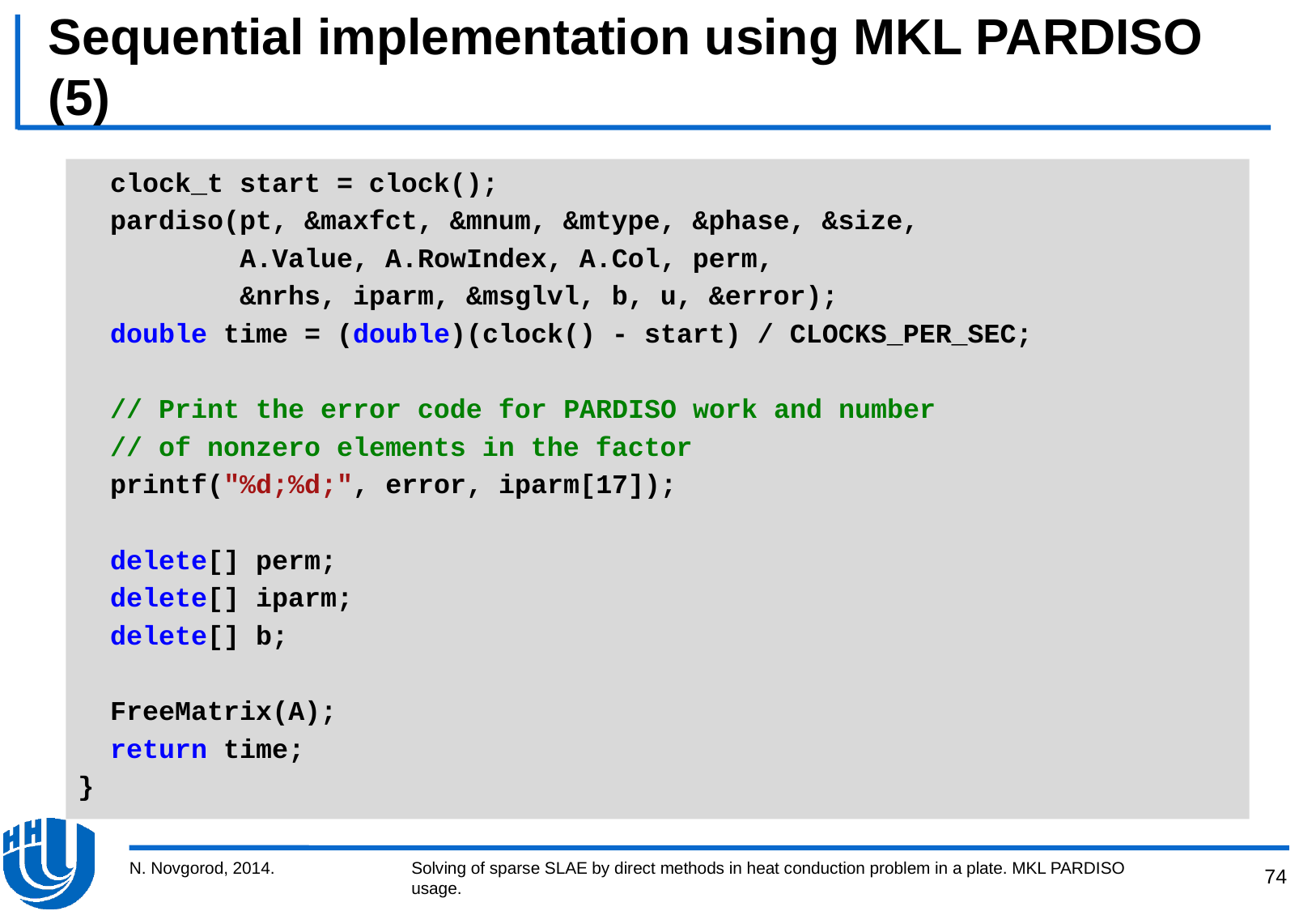

# Sequential implementation using MKL PARDISO (5)
  clock_t start = clock();
  pardiso(pt, &maxfct, &mnum, &mtype, &phase, &size,
          A.Value, A.RowIndex, A.Col, perm,
          &nrhs, iparm, &msglvl, b, u, &error);
  double time = (double)(clock() - start) / CLOCKS_PER_SEC;

  // Print the error code for PARDISO work and number
  // of nonzero elements in the factor
  printf("%d;%d;", error, iparm[17]);

  delete[] perm;
  delete[] iparm;
  delete[] b;

  FreeMatrix(A);
  return time;
}

N. Novgorod, 2014.
Solving of sparse SLAE by direct methods in heat conduction problem in a plate. MKL PARDISO usage.